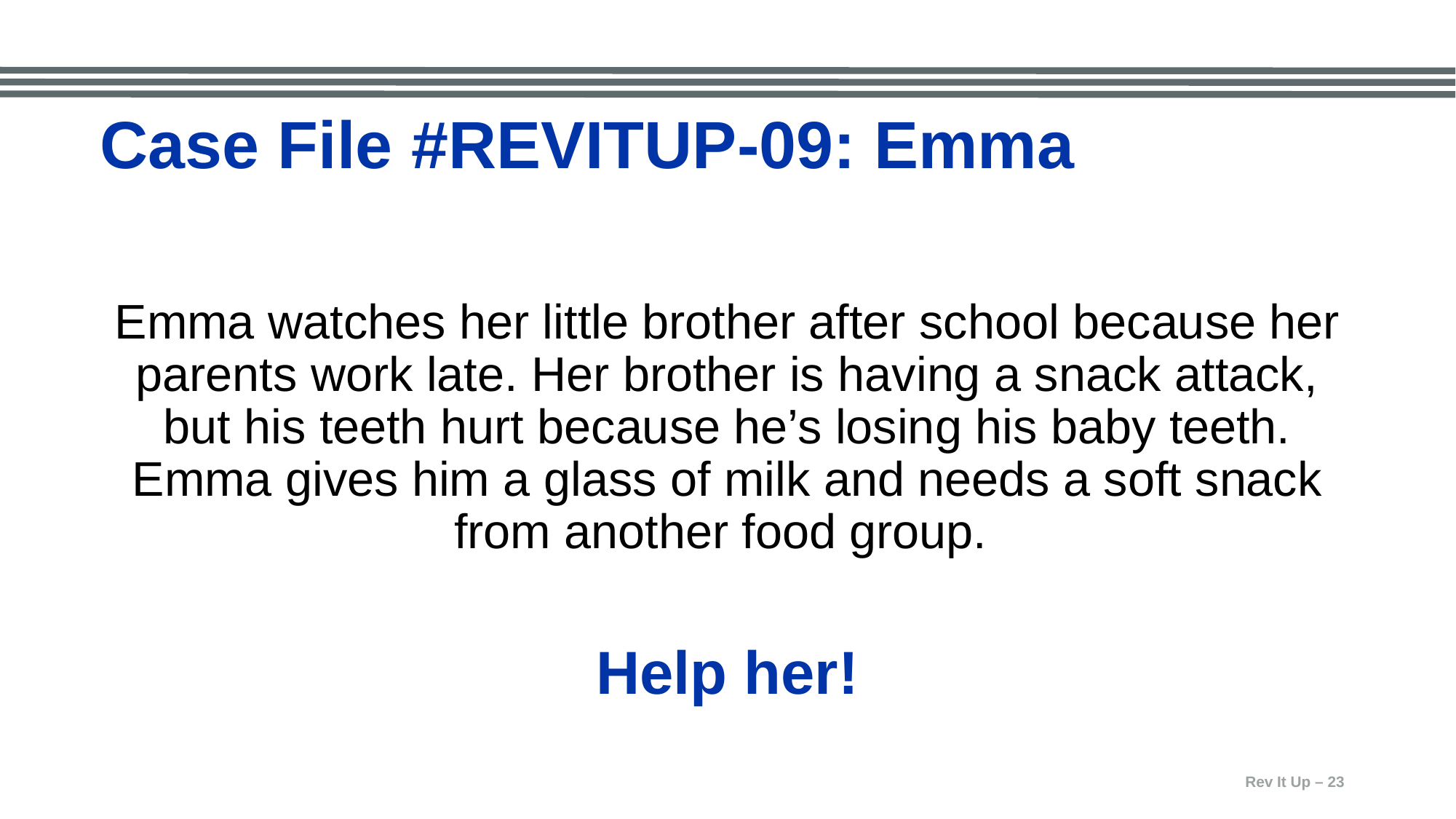

# Case File #REVITUP-09: Emma
Emma watches her little brother after school because her parents work late. Her brother is having a snack attack, but his teeth hurt because he’s losing his baby teeth. Emma gives him a glass of milk and needs a soft snack from another food group.

Help her!
Rev It Up – 23